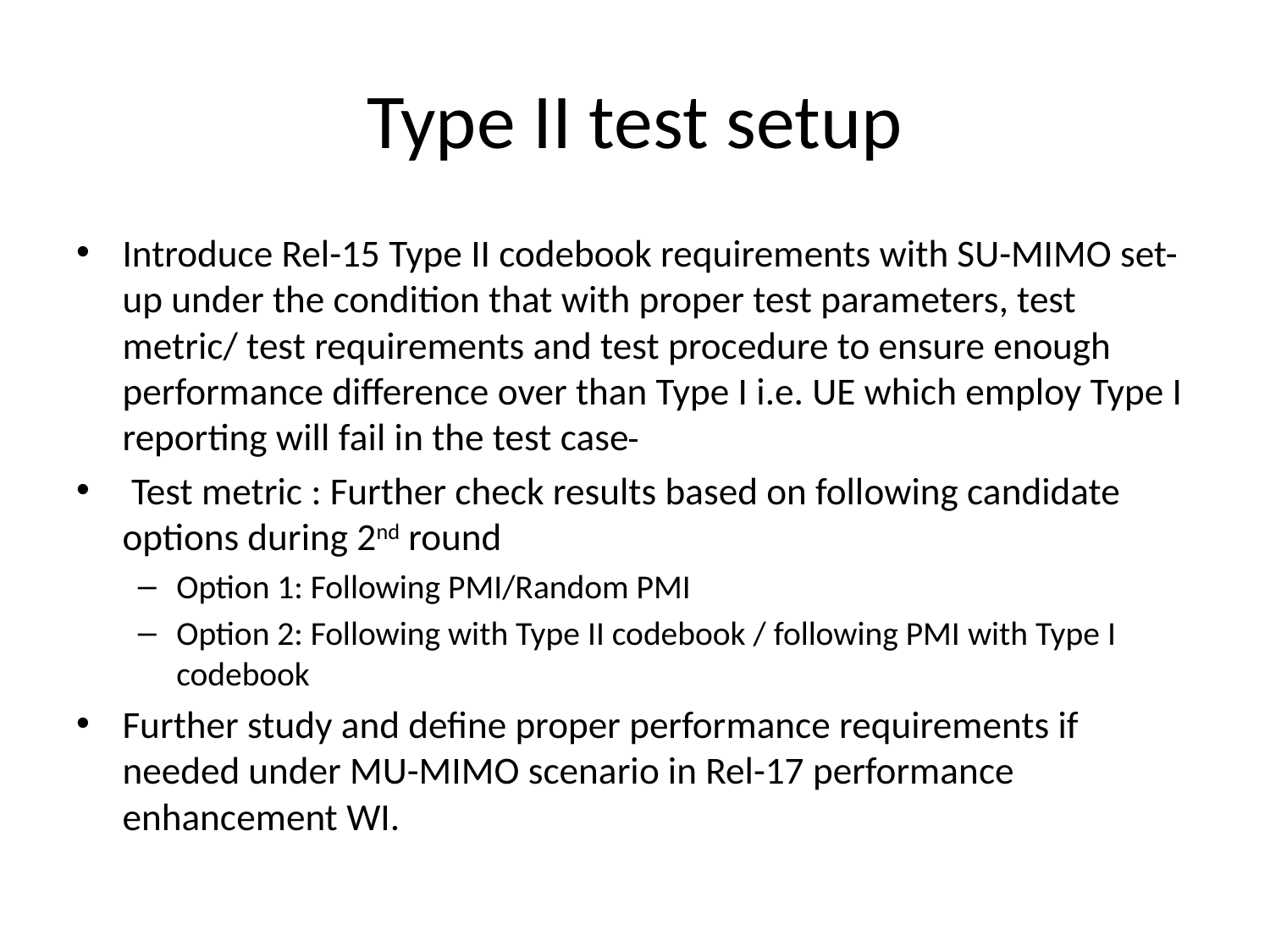

# Type II test setup
Introduce Rel-15 Type II codebook requirements with SU-MIMO set-up under the condition that with proper test parameters, test metric/ test requirements and test procedure to ensure enough performance difference over than Type I i.e. UE which employ Type I reporting will fail in the test case
 Test metric : Further check results based on following candidate options during 2nd round
Option 1: Following PMI/Random PMI
Option 2: Following with Type II codebook / following PMI with Type I codebook
Further study and define proper performance requirements if needed under MU-MIMO scenario in Rel-17 performance enhancement WI.